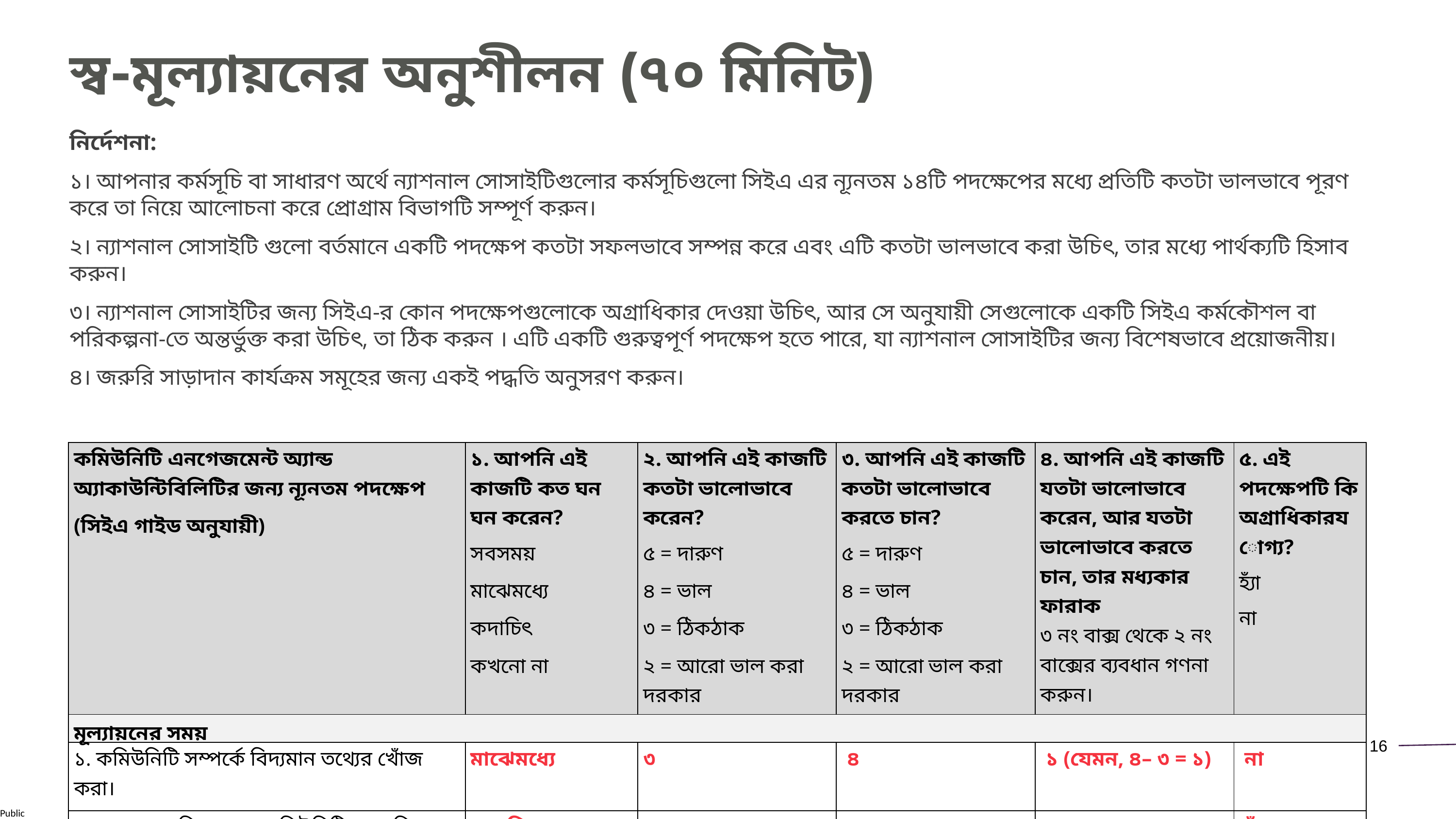

স্ব-মূল্যায়নের অনুশীলন (৭০ মিনিট)
নির্দেশনা:
১। আপনার কর্মসূচি বা সাধারণ অর্থে ন্যাশনাল সোসাইটিগুলোর কর্মসূচিগুলো সিইএ এর ন্যূনতম ১৪টি পদক্ষেপের মধ্যে প্রতিটি কতটা ভালভাবে পূরণ করে তা নিয়ে আলোচনা করে প্রোগ্রাম বিভাগটি সম্পূর্ণ করুন।
২। ন্যাশনাল সোসাইটি গুলো বর্তমানে একটি পদক্ষেপ কতটা সফলভাবে সম্পন্ন করে এবং এটি কতটা ভালভাবে করা উচিৎ, তার মধ্যে পার্থক্যটি হিসাব করুন।
৩। ন্যাশনাল সোসাইটির জন্য সিইএ-র কোন পদক্ষেপগুলোকে অগ্রাধিকার দেওয়া উচিৎ, আর সে অনুযায়ী সেগুলোকে একটি সিইএ কর্মকৌশল বা পরিকল্পনা-তে অন্তর্ভুক্ত করা উচিৎ, তা ঠিক করুন । এটি একটি গুরুত্বপূর্ণ পদক্ষেপ হতে পারে, যা ন্যাশনাল সোসাইটির জন্য বিশেষভাবে প্রয়োজনীয়।
৪। জরুরি সাড়াদান কার্যক্রম সমূহের জন্য একই পদ্ধতি অনুসরণ করুন।

| কমিউনিটি এনগেজমেন্ট অ্যান্ড অ্যাকাউন্টিবিলিটির জন্য ন্যূনতম পদক্ষেপ (সিইএ গাইড অনুযায়ী) | ১. আপনি এই কাজটি কত ঘন ঘন করেন? সবসময় মাঝেমধ্যে কদাচিৎ কখনো না | ২. আপনি এই কাজটি কতটা ভালোভাবে করেন? ৫ = দারুণ ৪ = ভাল ৩ = ঠিকঠাক ২ = আরো ভাল করা দরকার ১ = ভাল না | ৩. আপনি এই কাজটি কতটা ভালোভাবে করতে চান? ৫ = দারুণ ৪ = ভাল ৩ = ঠিকঠাক ২ = আরো ভাল করা দরকার ১ = ভাল না | ৪. আপনি এই কাজটি যতটা ভালোভাবে করেন, আর যতটা ভালোভাবে করতে চান, তার মধ্যকার ফারাক ৩ নং বাক্স থেকে ২ নং বাক্সের ব্যবধান গণনা করুন। | ৫. এই পদক্ষেপটি কি অগ্রাধিকারযোগ্য? হ্যাঁ না |
| --- | --- | --- | --- | --- | --- |
| মূল্যায়নের সময় |  |  |  |  |  |
| ১. কমিউনিটি সম্পর্কে বিদ্যমান তথ্যের খোঁজ করা। | মাঝেমধ্যে | ৩ | ৪ | ১ (যেমন, ৪– ৩ = ১) | না |
| ২. মূল্যায়ন পরিকল্পনায় কমিউনিটিকে জড়িত করা | কদাচিৎ | ২ | ৫ | ৩ (যেমন, ৫ -২ = ৩) | হ্যাঁ |
INTERGRATION